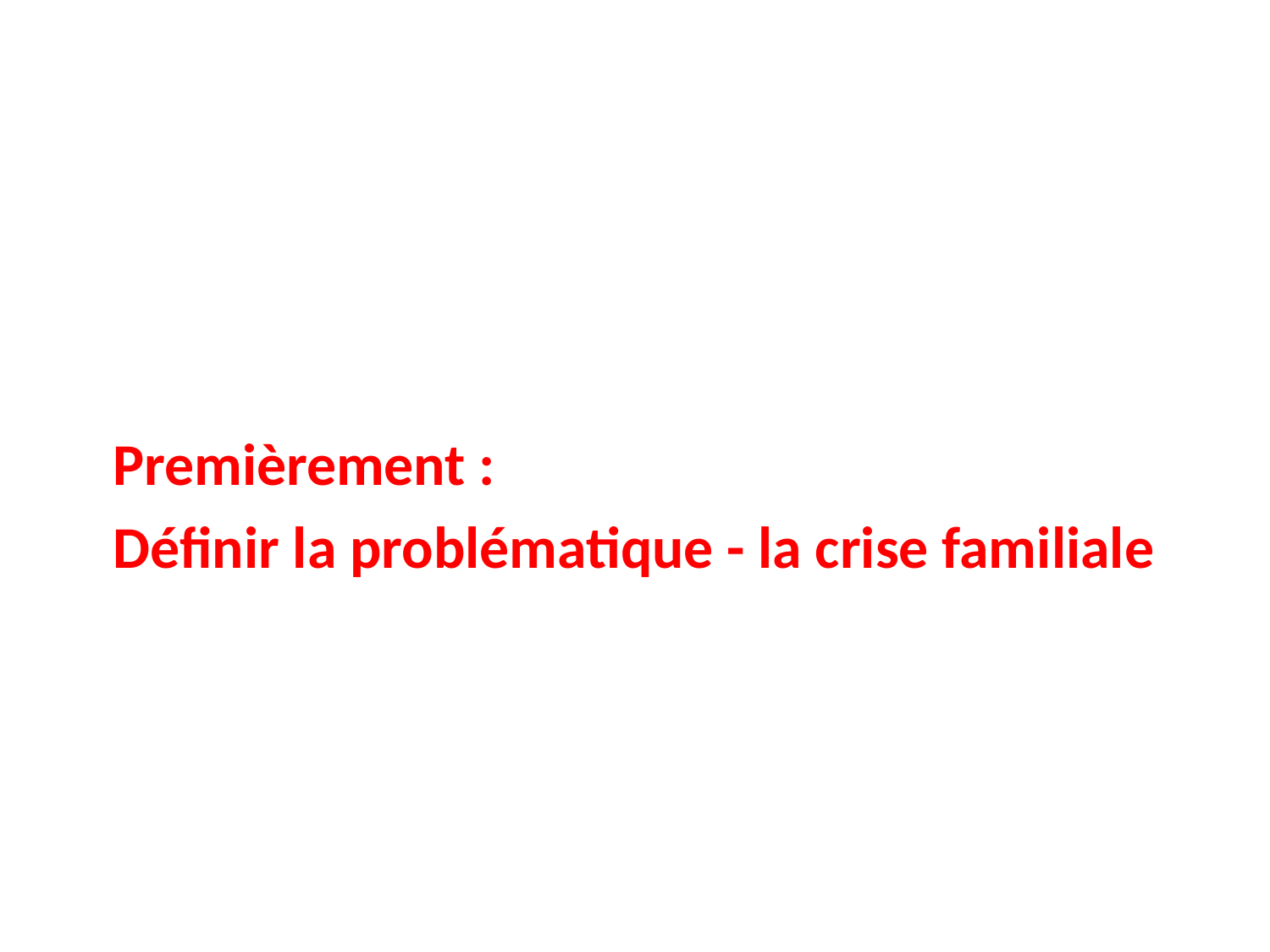

Premièrement :
Définir la problématique - la crise familiale